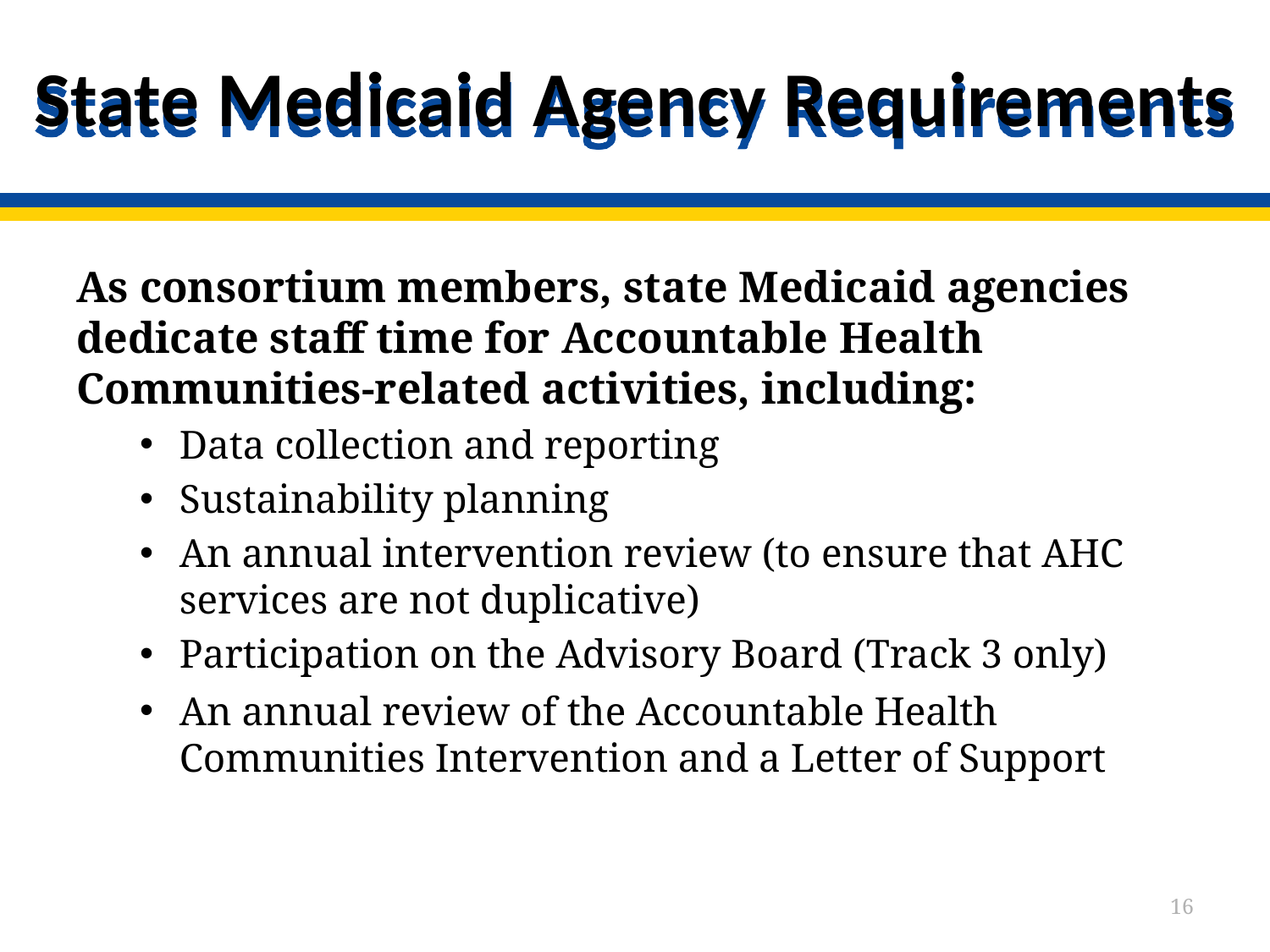

# State Medicaid Agency Requirements
As consortium members, state Medicaid agencies dedicate staff time for Accountable Health Communities-related activities, including:
Data collection and reporting
Sustainability planning
An annual intervention review (to ensure that AHC services are not duplicative)
Participation on the Advisory Board (Track 3 only)
An annual review of the Accountable Health Communities Intervention and a Letter of Support
16